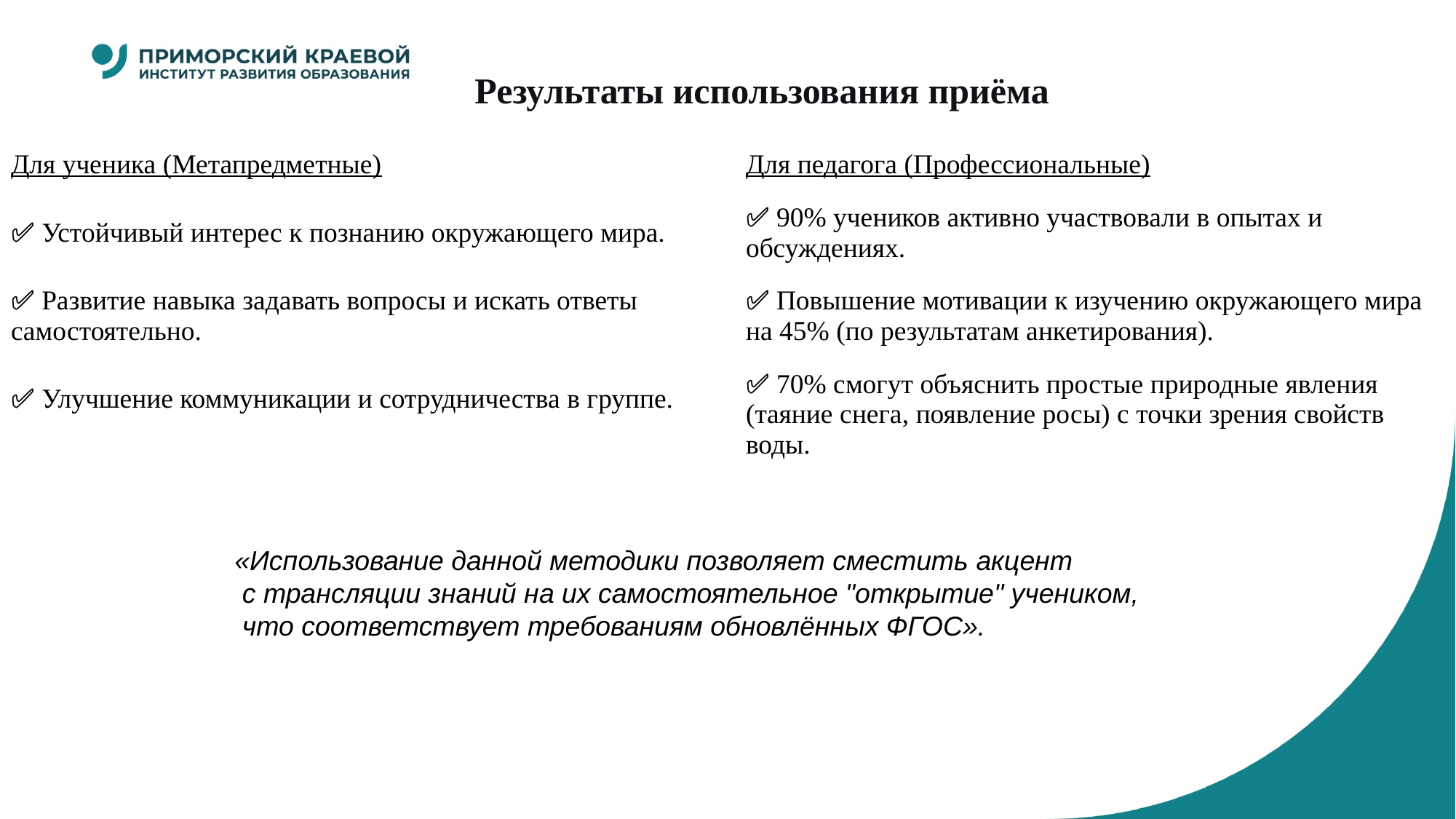

#
Результаты использования приёма

| Для ученика (Метапредметные) | Для педагога (Профессиональные) |
| --- | --- |
| ✅ Устойчивый интерес к познанию окружающего мира. | ✅ 90% учеников активно участвовали в опытах и обсуждениях. |
| ✅ Развитие навыка задавать вопросы и искать ответы самостоятельно. | ✅ Повышение мотивации к изучению окружающего мира на 45% (по результатам анкетирования). |
| ✅ Улучшение коммуникации и сотрудничества в группе. | ✅ 70% смогут объяснить простые природные явления (таяние снега, появление росы) с точки зрения свойств воды. |
«Использование данной методики позволяет сместить акцент
 с трансляции знаний на их самостоятельное "открытие" учеником,
 что соответствует требованиям обновлённых ФГОС».